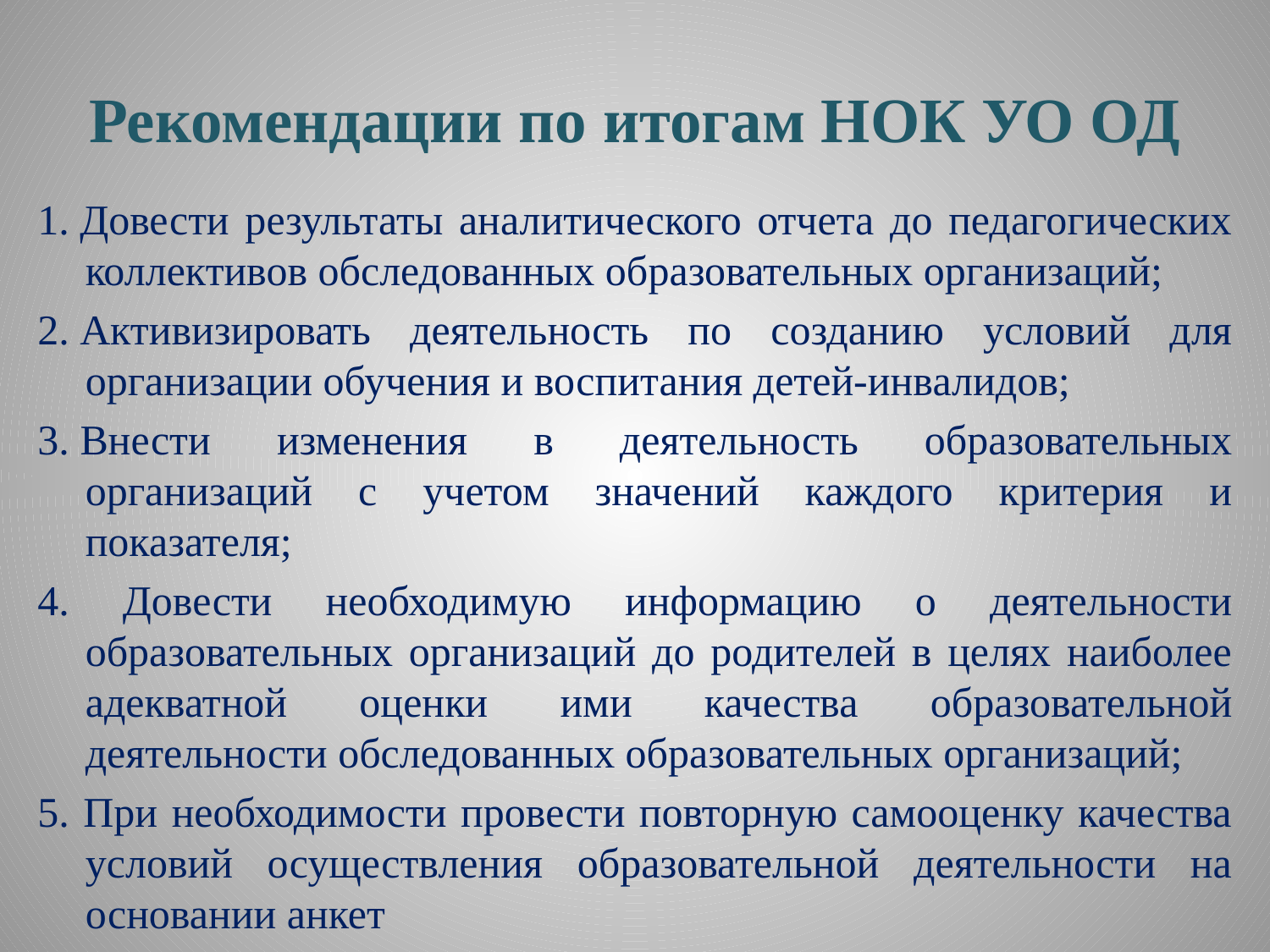

# Рекомендации по итогам НОК УО ОД
1. Довести результаты аналитического отчета до педагогических коллективов обследованных образовательных организаций;
2. Активизировать деятельность по созданию условий для организации обучения и воспитания детей-инвалидов;
3. Внести изменения в деятельность образовательных организаций с учетом значений каждого критерия и показателя;
4. Довести необходимую информацию о деятельности образовательных организаций до родителей в целях наиболее адекватной оценки ими качества образовательной деятельности обследованных образовательных организаций;
5. При необходимости провести повторную самооценку качества условий осуществления образовательной деятельности на основании анкет